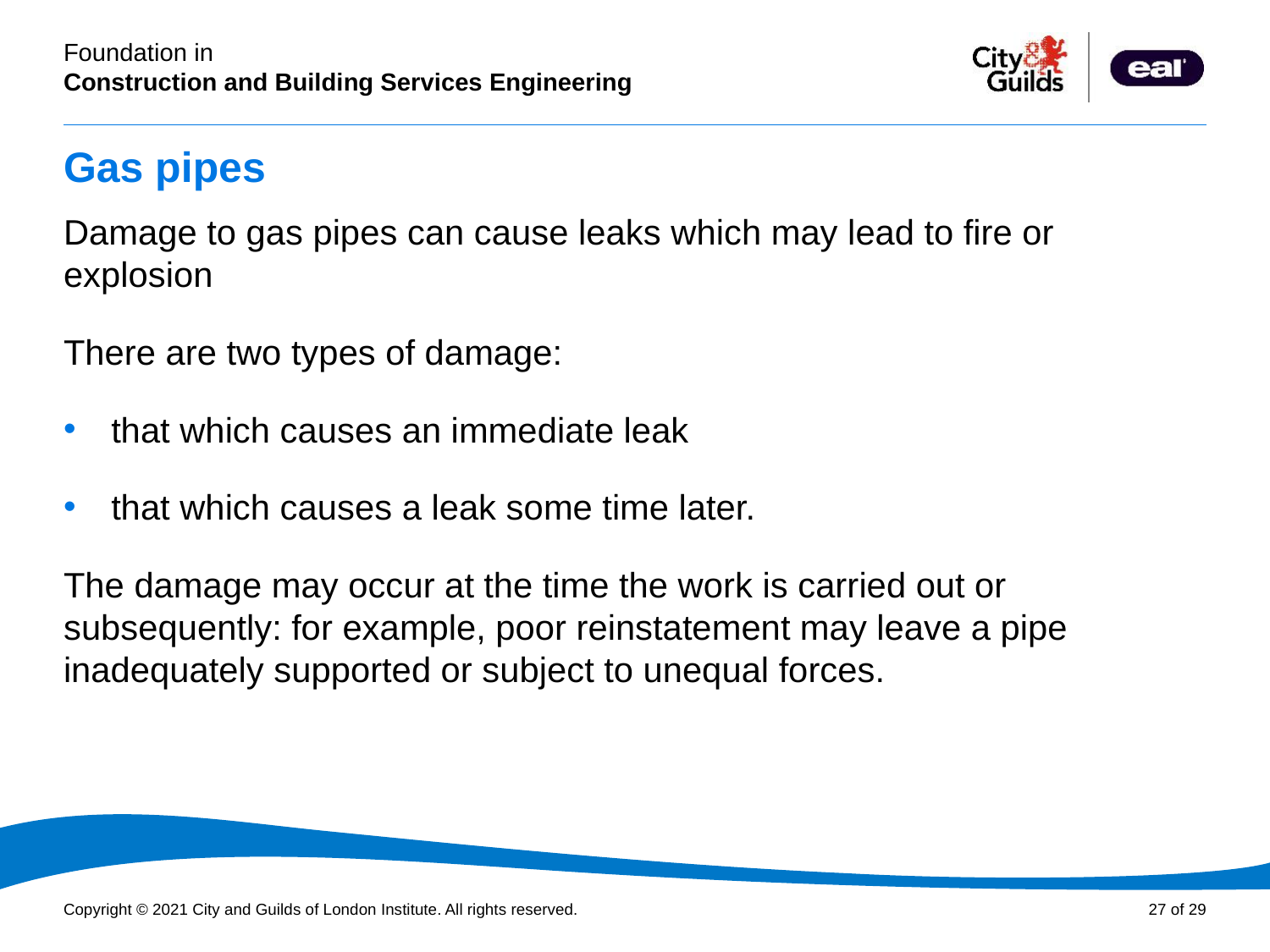

# Gas pipes
Damage to gas pipes can cause leaks which may lead to fire or explosion
There are two types of damage:
that which causes an immediate leak
that which causes a leak some time later.
The damage may occur at the time the work is carried out or subsequently: for example, poor reinstatement may leave a pipe inadequately supported or subject to unequal forces.